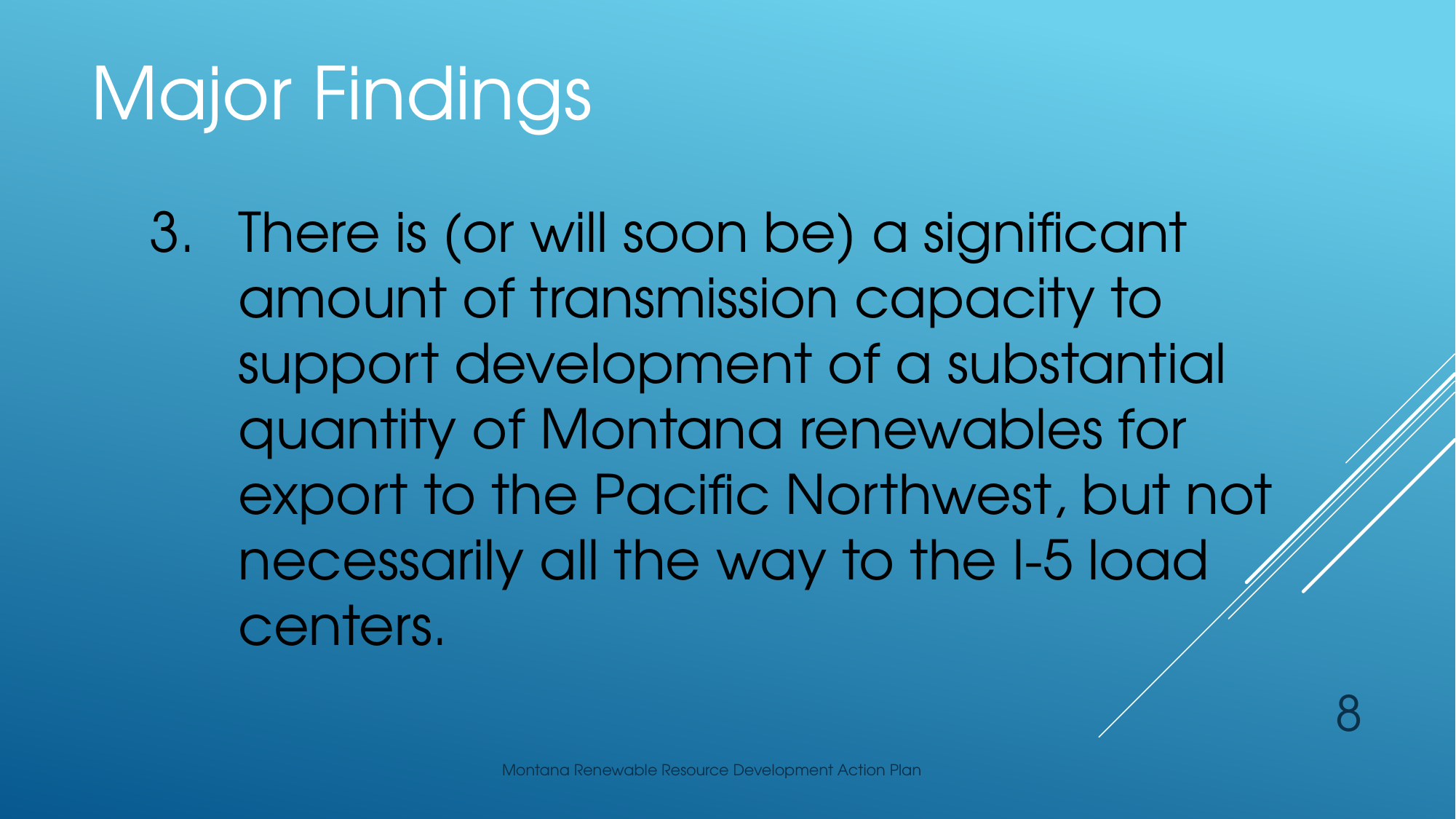

Major Findings
There is (or will soon be) a significant amount of transmission capacity to support development of a substantial quantity of Montana renewables for export to the Pacific Northwest, but not necessarily all the way to the I-5 load centers.
8
Montana Renewable Resource Development Action Plan